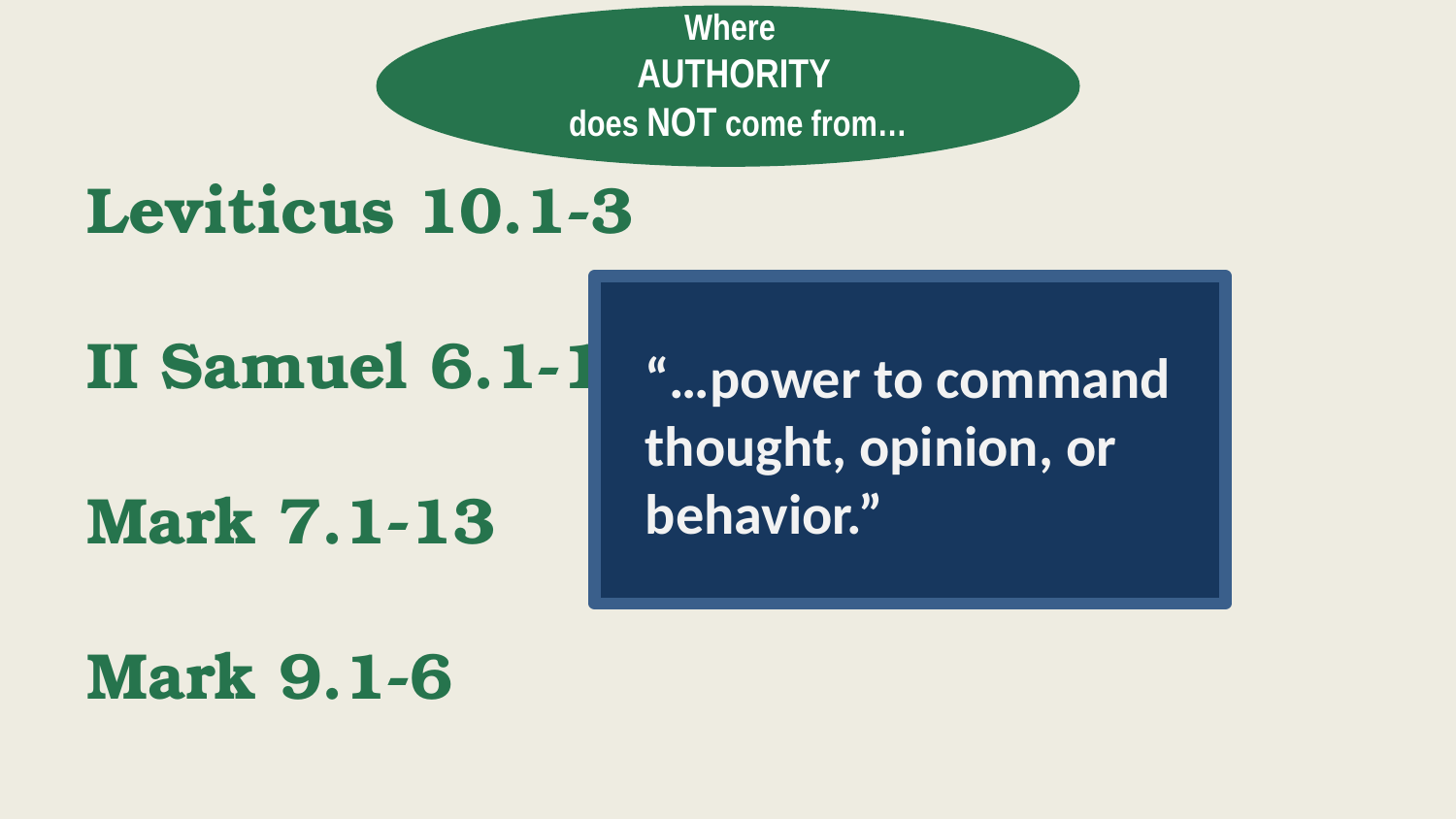

Where
AUTHORITY
 does NOT come from…

Leviticus 10.1-3

II Samuel 6.1-11

Mark 7.1-13

Mark 9.1-6

“…power to command thought, opinion, or behavior.”